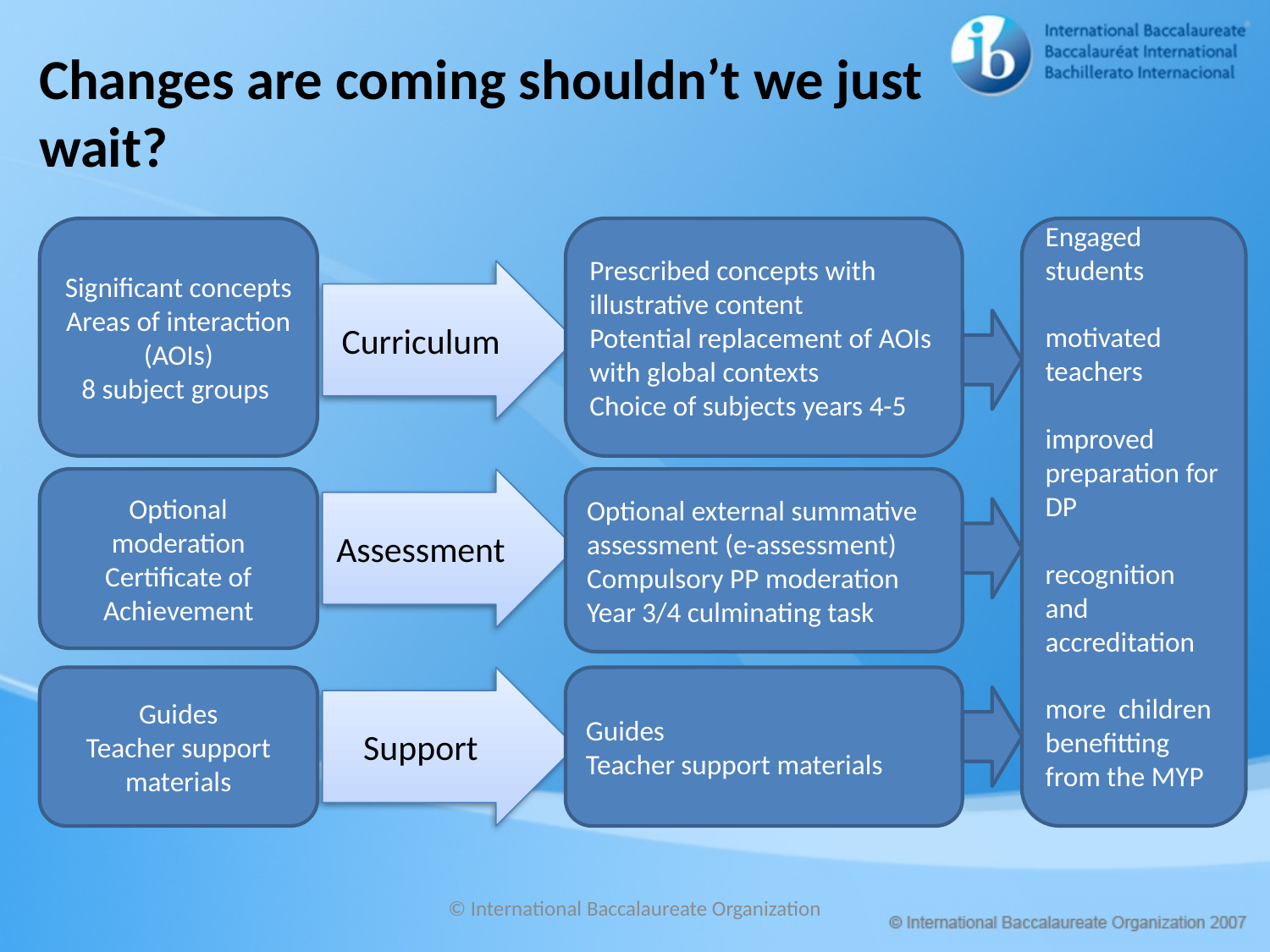

# Changes are coming shouldn’t we just wait?
Significant concepts
Areas of interaction (AOIs)
8 subject groups
Prescribed concepts with illustrative content
Potential replacement of AOIs with global contexts
Choice of subjects years 4-5
Engaged students

motivated teachers

improved preparation for DP

recognition and accreditation

more  children  benefitting from the MYP

Curriculum

Optional moderation
Certificate of Achievement
Assessment
Optional external summative assessment (e-assessment)
Compulsory PP moderation
Year 3/4 culminating task

Guides
Teacher support materials
Support
Guides
Teacher support materials

© International Baccalaureate Organization